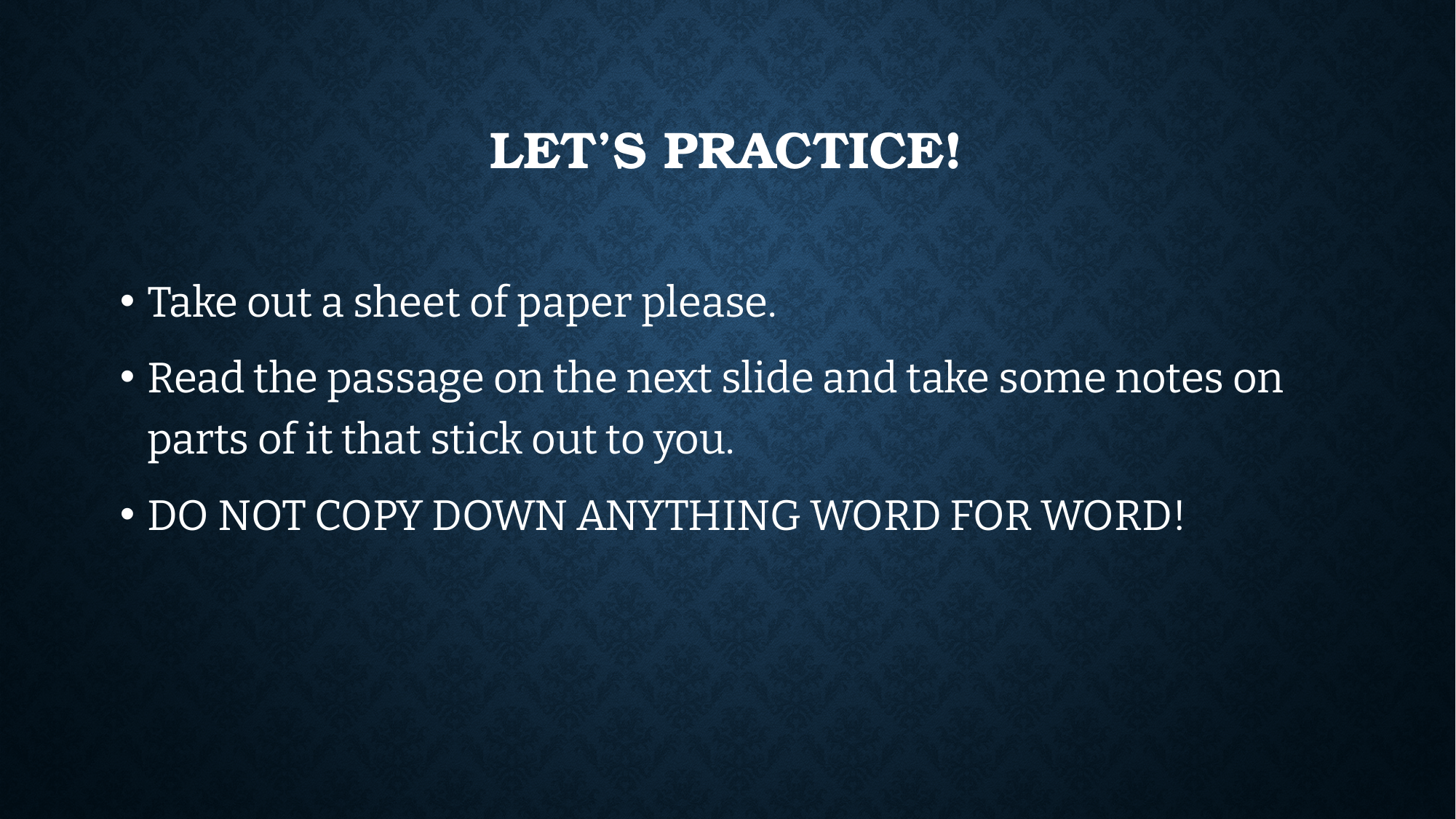

# Let’s Practice!
Take out a sheet of paper please.
Read the passage on the next slide and take some notes on parts of it that stick out to you.
DO NOT COPY DOWN ANYTHING WORD FOR WORD!